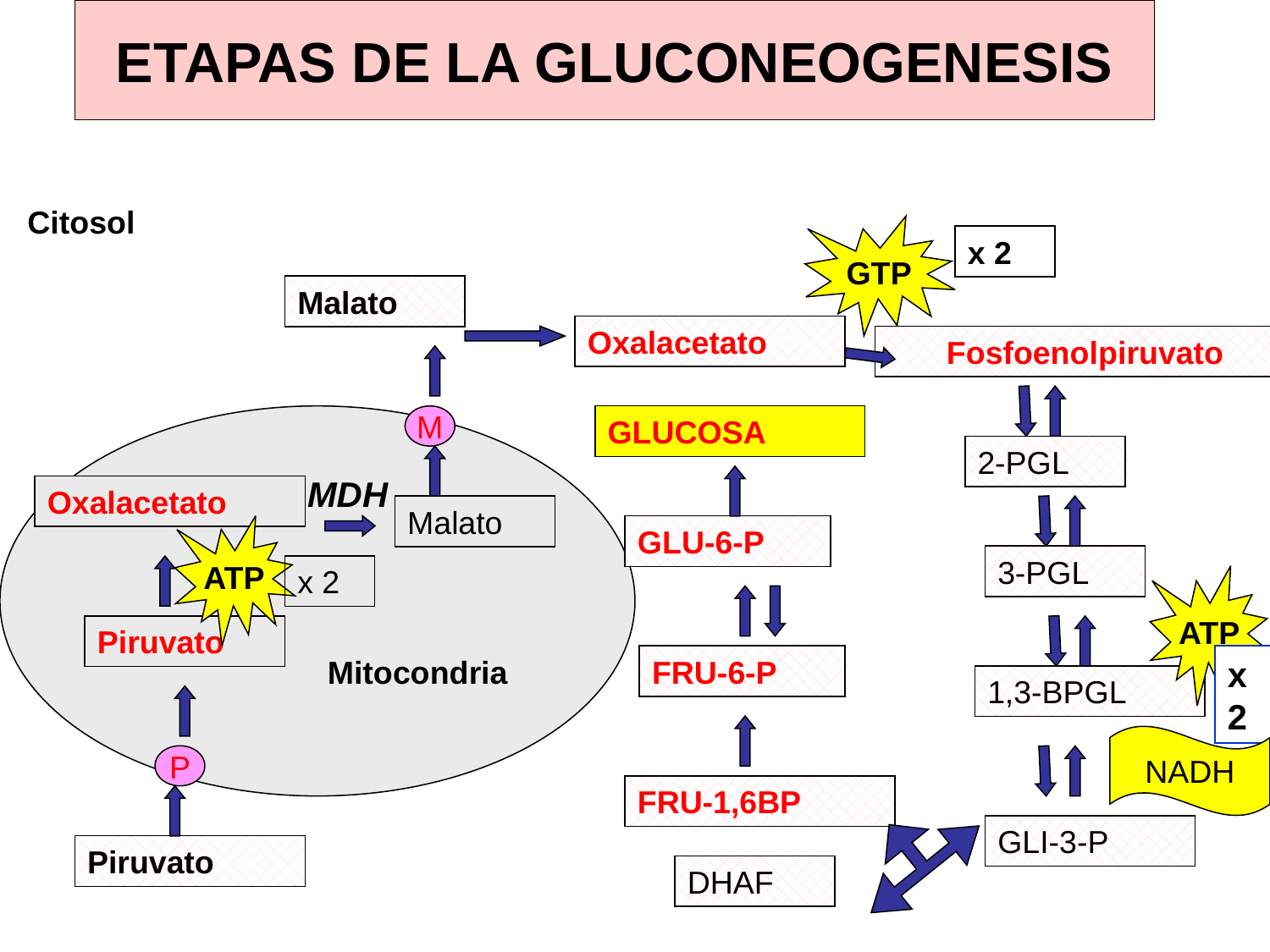

# ETAPAS DE LA GLUCONEOGENESIS
Citosol
GTP
x 2
Malato

Oxalacetato
Fosfoenolpiruvato

M
GLUCOSA
2-PGL

MDH

Oxalacetato
Malato

ATP
GLU-6-P
3-PGL

x 2
ATP

Piruvato

Mitocondria
FRU-6-P
x 2
1,3-BPGL

NADH
P

FRU-1,6BP

GLI-3-P
Piruvato
DHAF